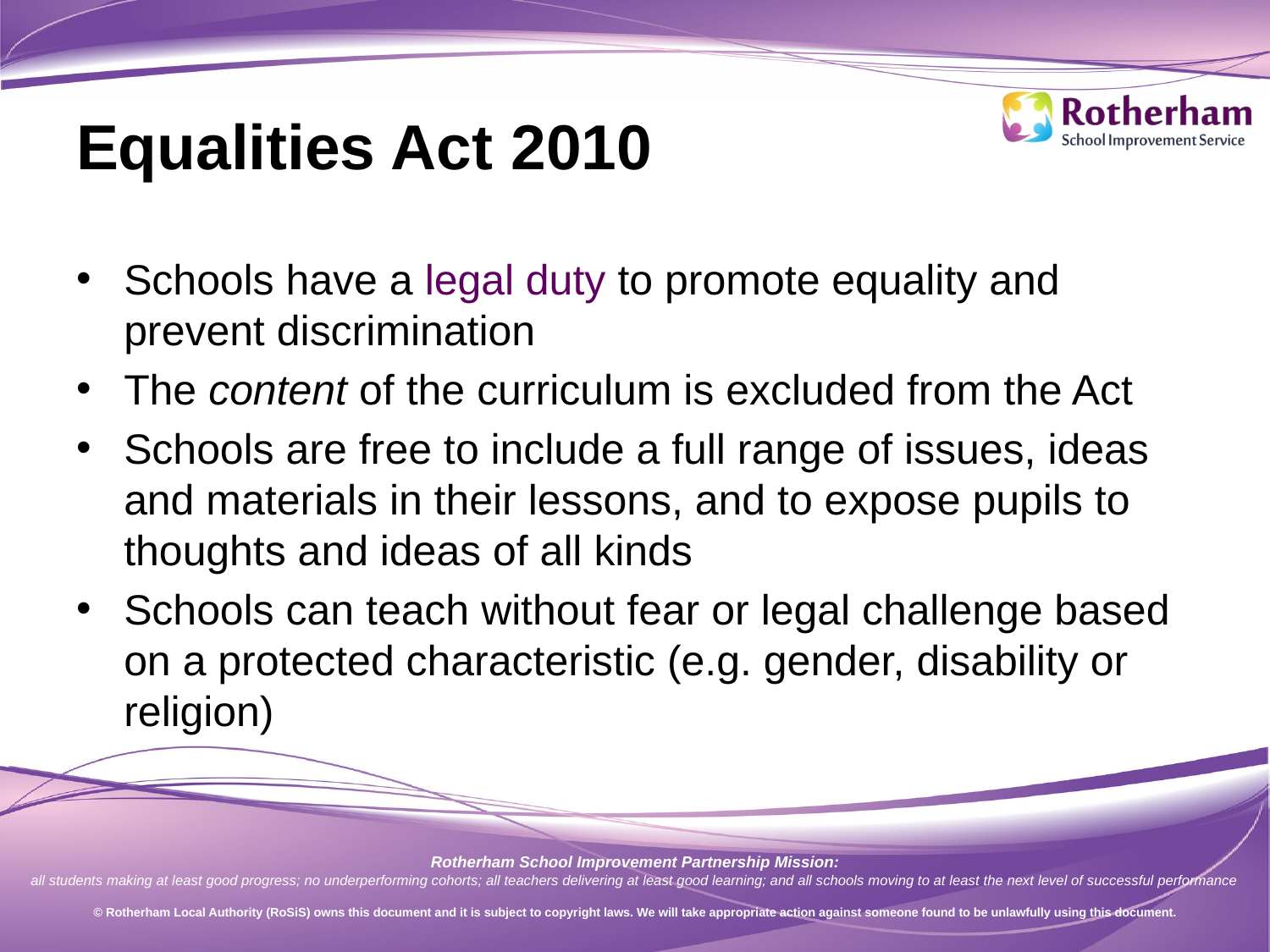

# Equalities Act 2010
Schools have a legal duty to promote equality and prevent discrimination
The content of the curriculum is excluded from the Act
Schools are free to include a full range of issues, ideas and materials in their lessons, and to expose pupils to thoughts and ideas of all kinds
Schools can teach without fear or legal challenge based on a protected characteristic (e.g. gender, disability or religion)